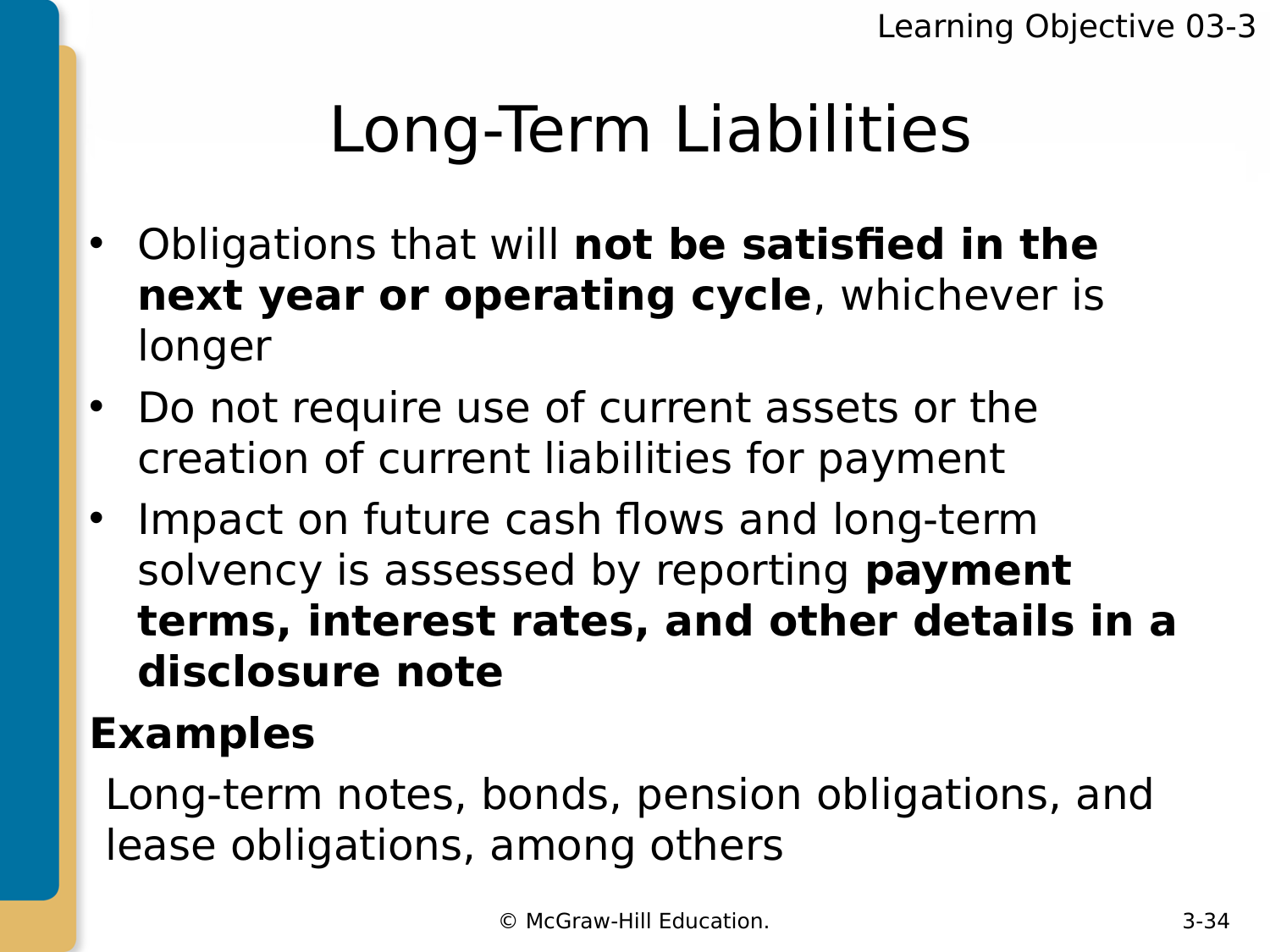

Learning Objective 03-3
# Long-Term Liabilities
Obligations that will not be satisfied in the next year or operating cycle, whichever is longer
Do not require use of current assets or the creation of current liabilities for payment
Impact on future cash flows and long-term solvency is assessed by reporting payment terms, interest rates, and other details in a disclosure note
Examples
Long-term notes, bonds, pension obligations, and lease obligations, among others